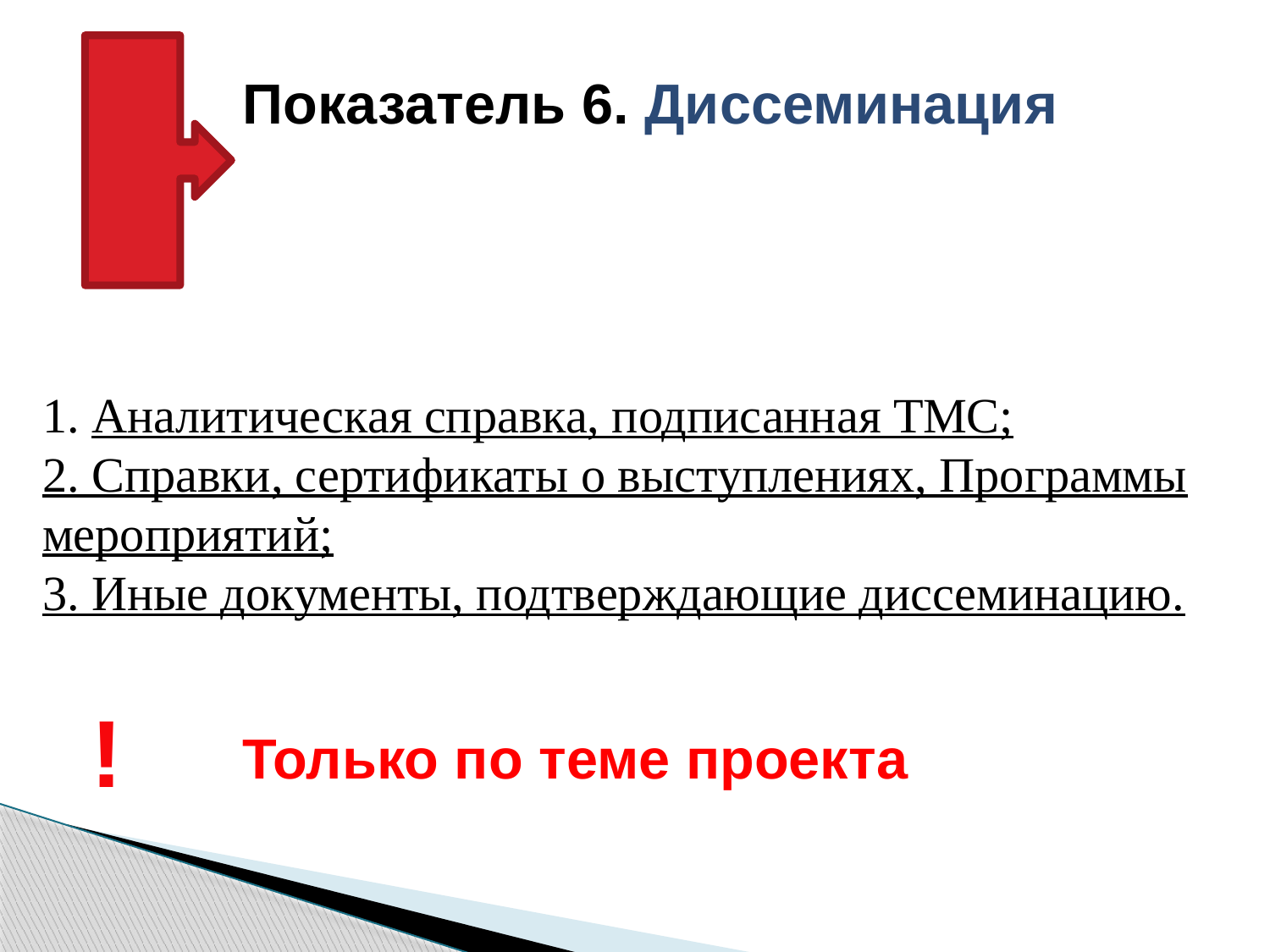

Показатель 6. Диссеминация
1. Аналитическая справка, подписанная ТМС;
2. Справки, сертификаты о выступлениях, Программы мероприятий;
3. Иные документы, подтверждающие диссеминацию.
!
Только по теме проекта